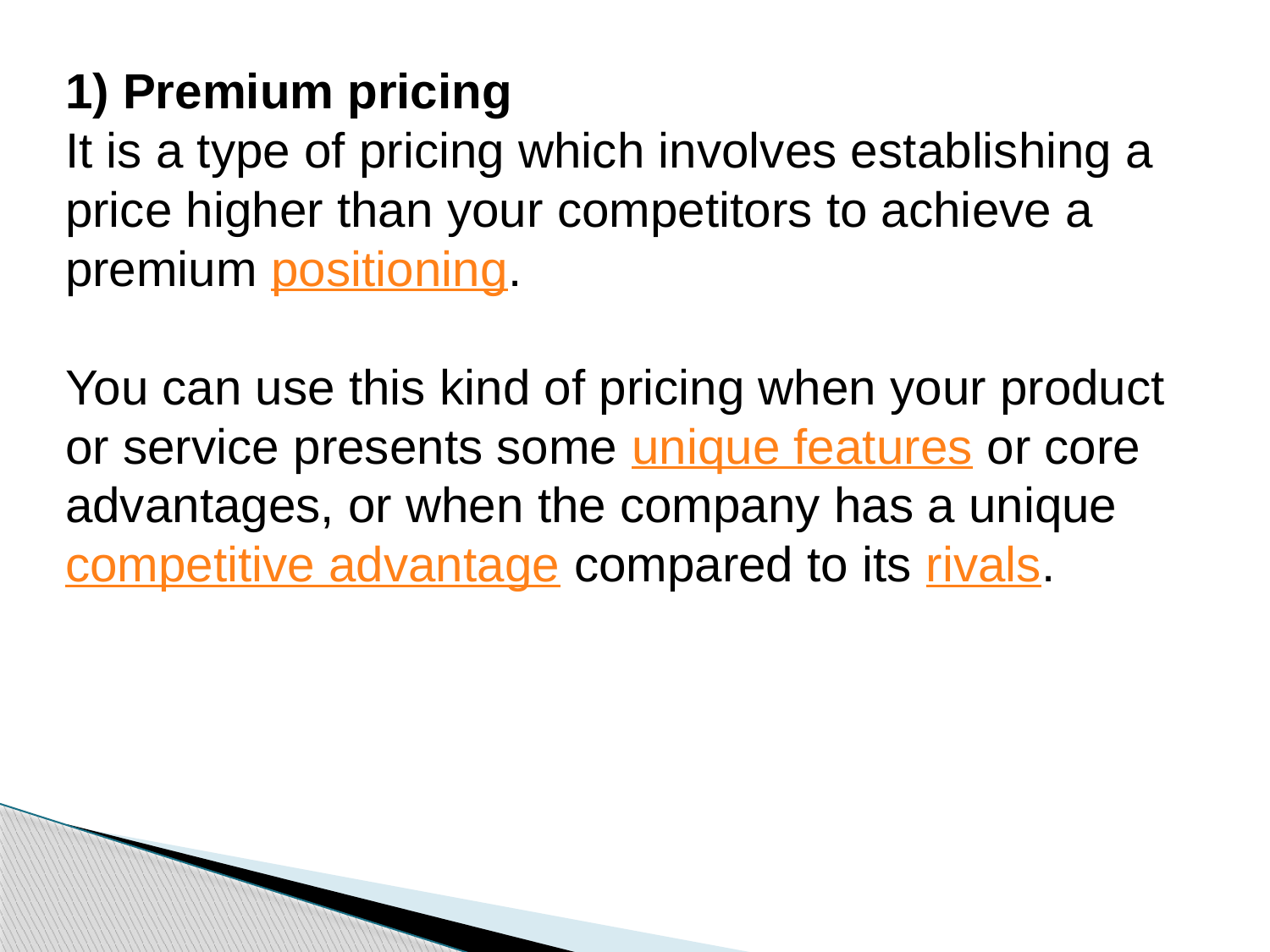

1) Premium pricing
It is a type of pricing which involves establishing a price higher than your competitors to achieve a premium positioning.

You can use this kind of pricing when your product or service presents some unique features or core advantages, or when the company has a unique competitive advantage compared to its rivals.